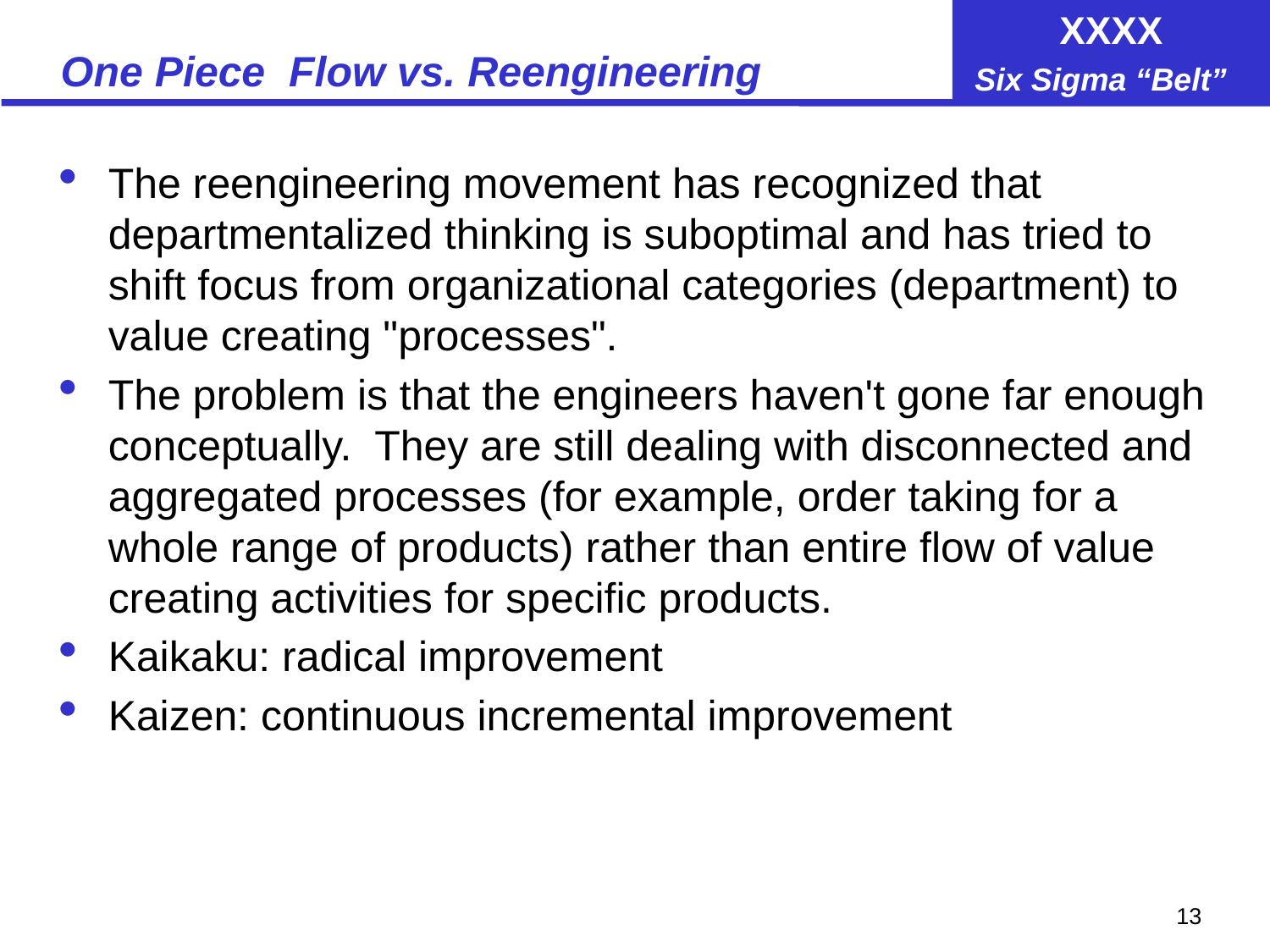

# One Piece  Flow vs. Reengineering
The reengineering movement has recognized that departmentalized thinking is suboptimal and has tried to shift focus from organizational categories (department) to value creating "processes".
The problem is that the engineers haven't gone far enough conceptually.  They are still dealing with disconnected and aggregated processes (for example, order taking for a whole range of products) rather than entire flow of value creating activities for specific products.
Kaikaku: radical improvement
Kaizen: continuous incremental improvement